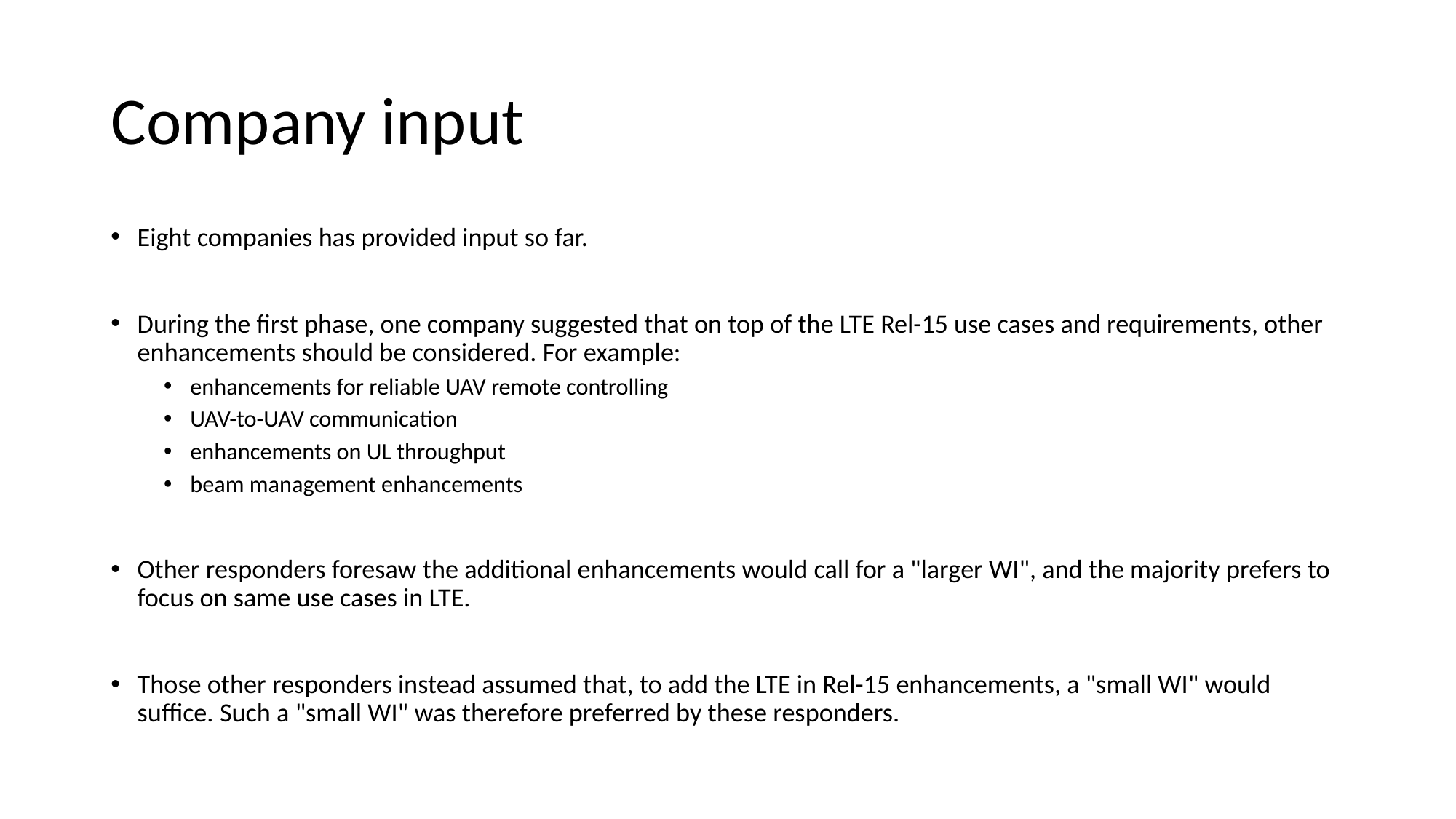

# Company input
Eight companies has provided input so far.

During the first phase, one company suggested that on top of the LTE Rel-15 use cases and requirements, other enhancements should be considered. For example:
enhancements for reliable UAV remote controlling
UAV-to-UAV communication
enhancements on UL throughput
beam management enhancements

Other responders foresaw the additional enhancements would call for a "larger WI", and the majority prefers to focus on same use cases in LTE.

Those other responders instead assumed that, to add the LTE in Rel-15 enhancements, a "small WI" would suffice. Such a "small WI" was therefore preferred by these responders.